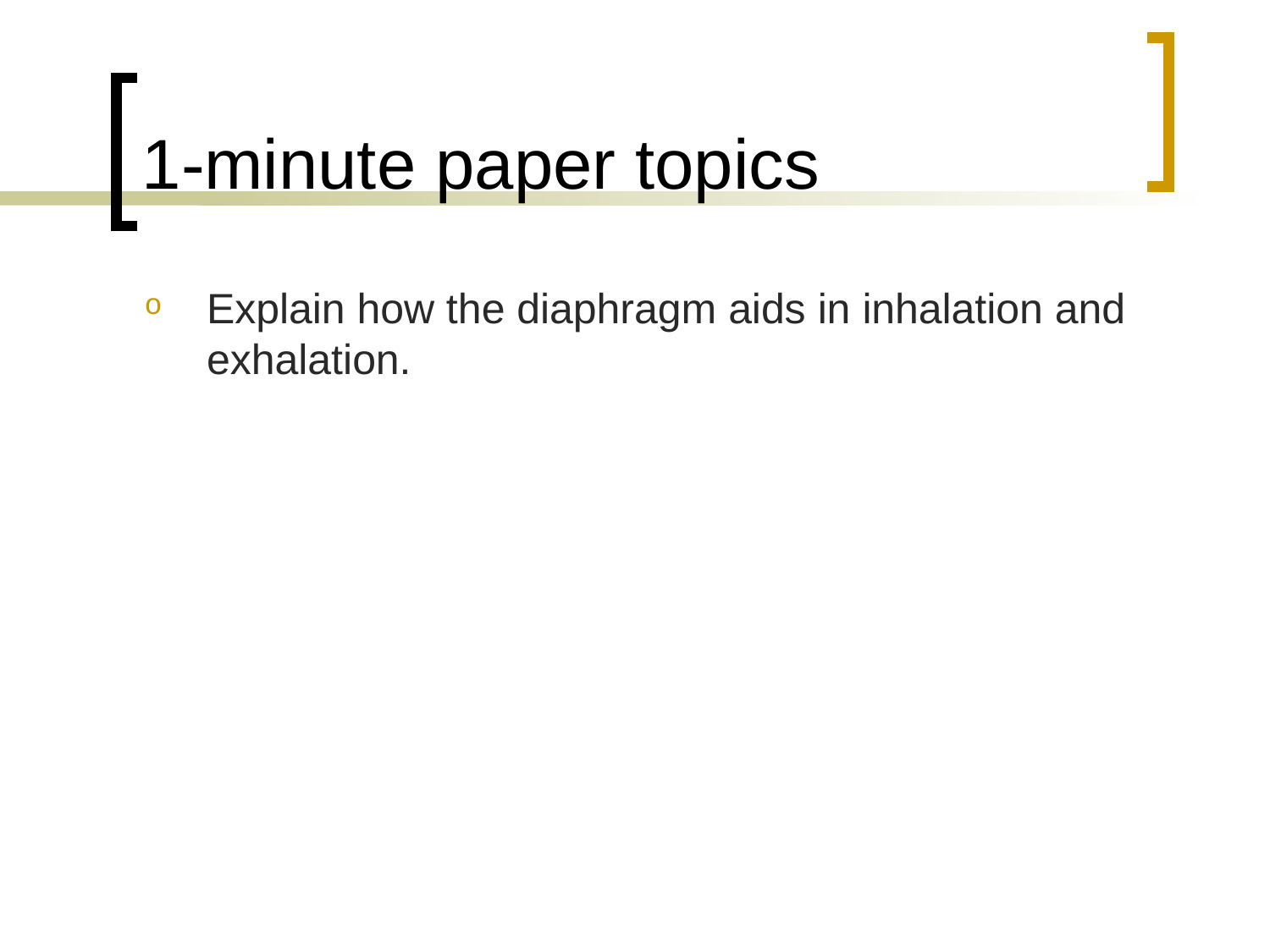

# 1-minute paper topics
Explain how the diaphragm aids in inhalation and exhalation.